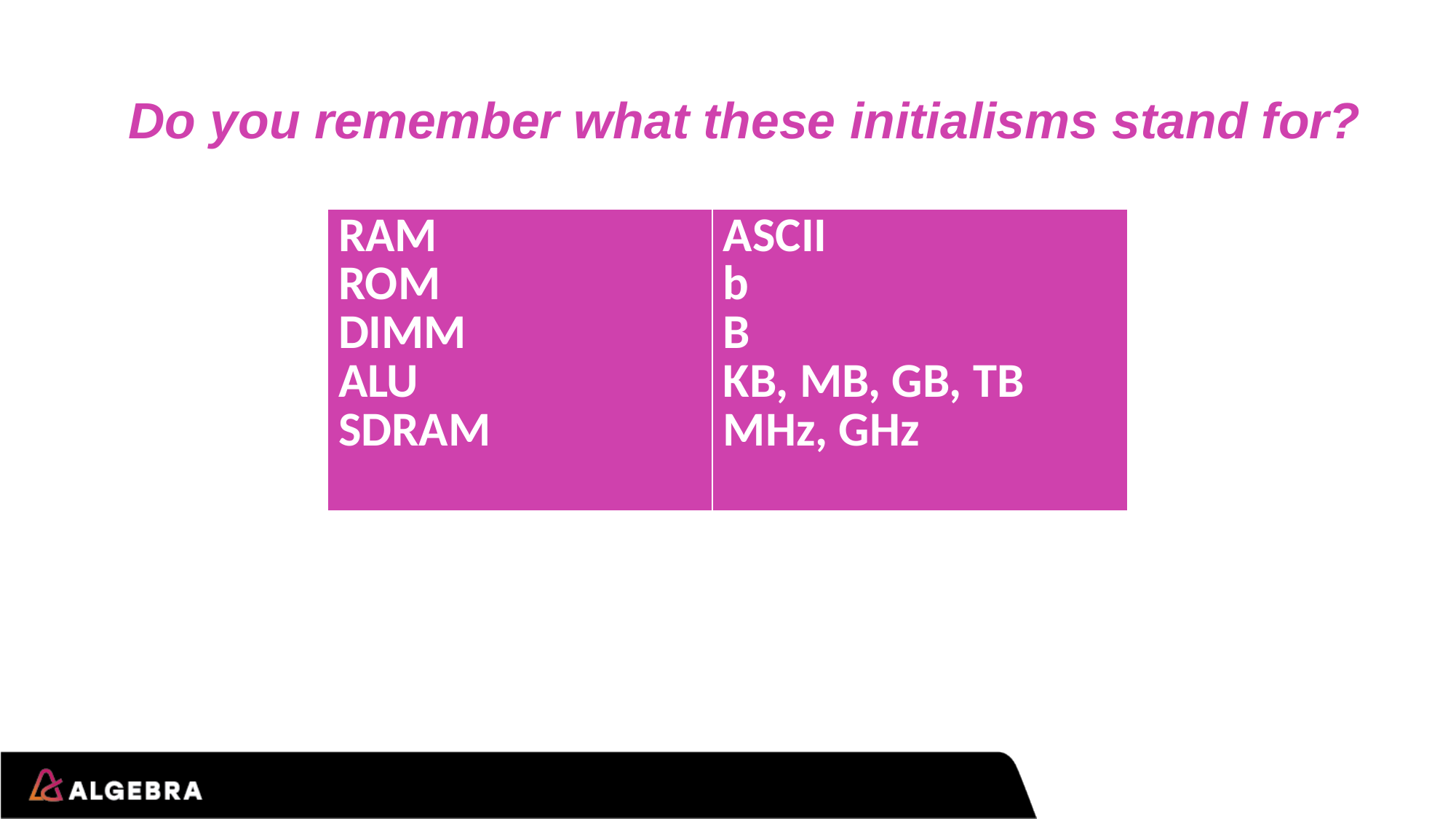

# Do you remember what these initialisms stand for?
| RAM ROM DIMM ALU SDRAM | ASCII b B KB, MB, GB, TB MHz, GHz |
| --- | --- |